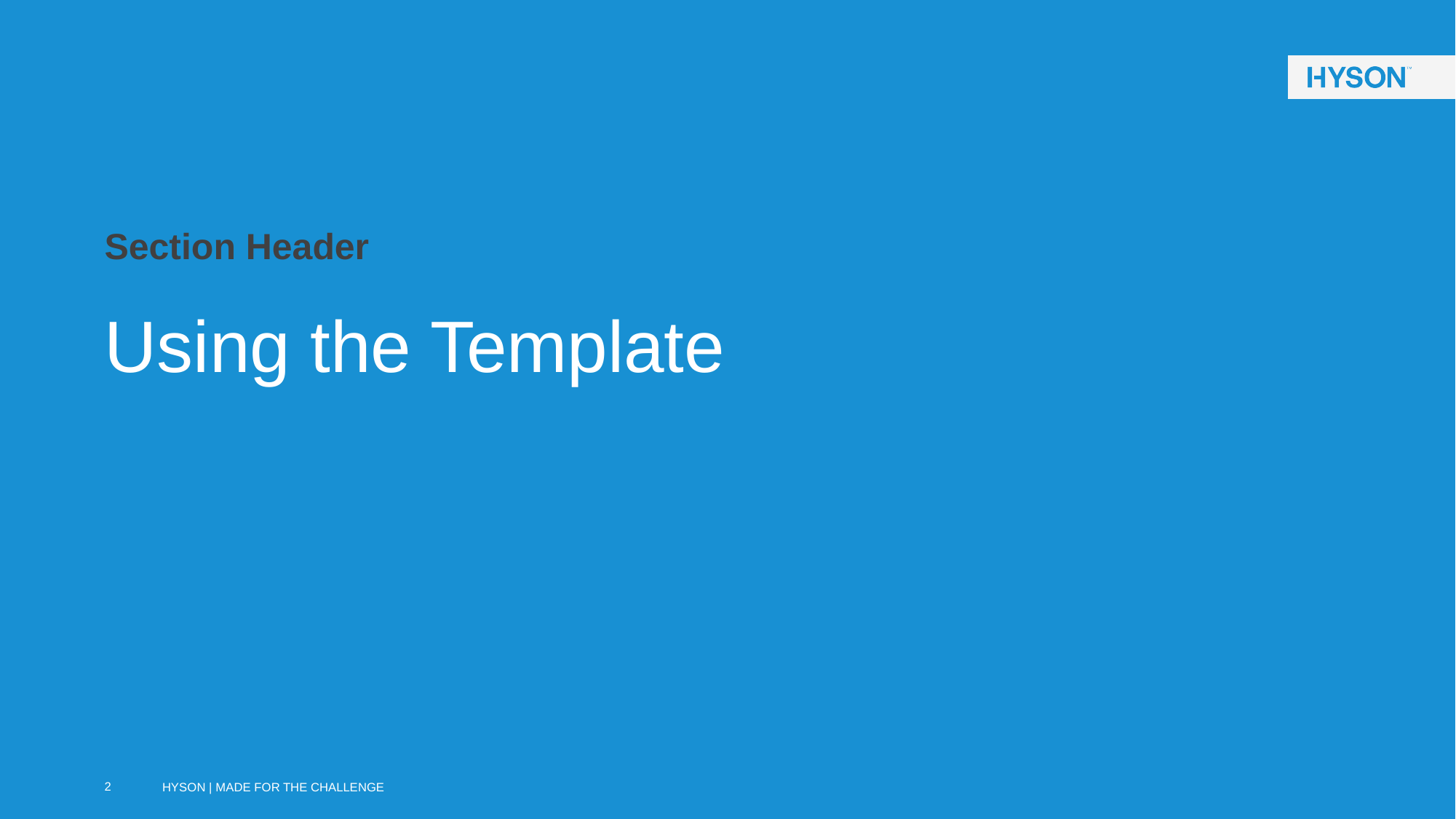

Section Header
Using the Template
2
HYSON | Made for the challenge